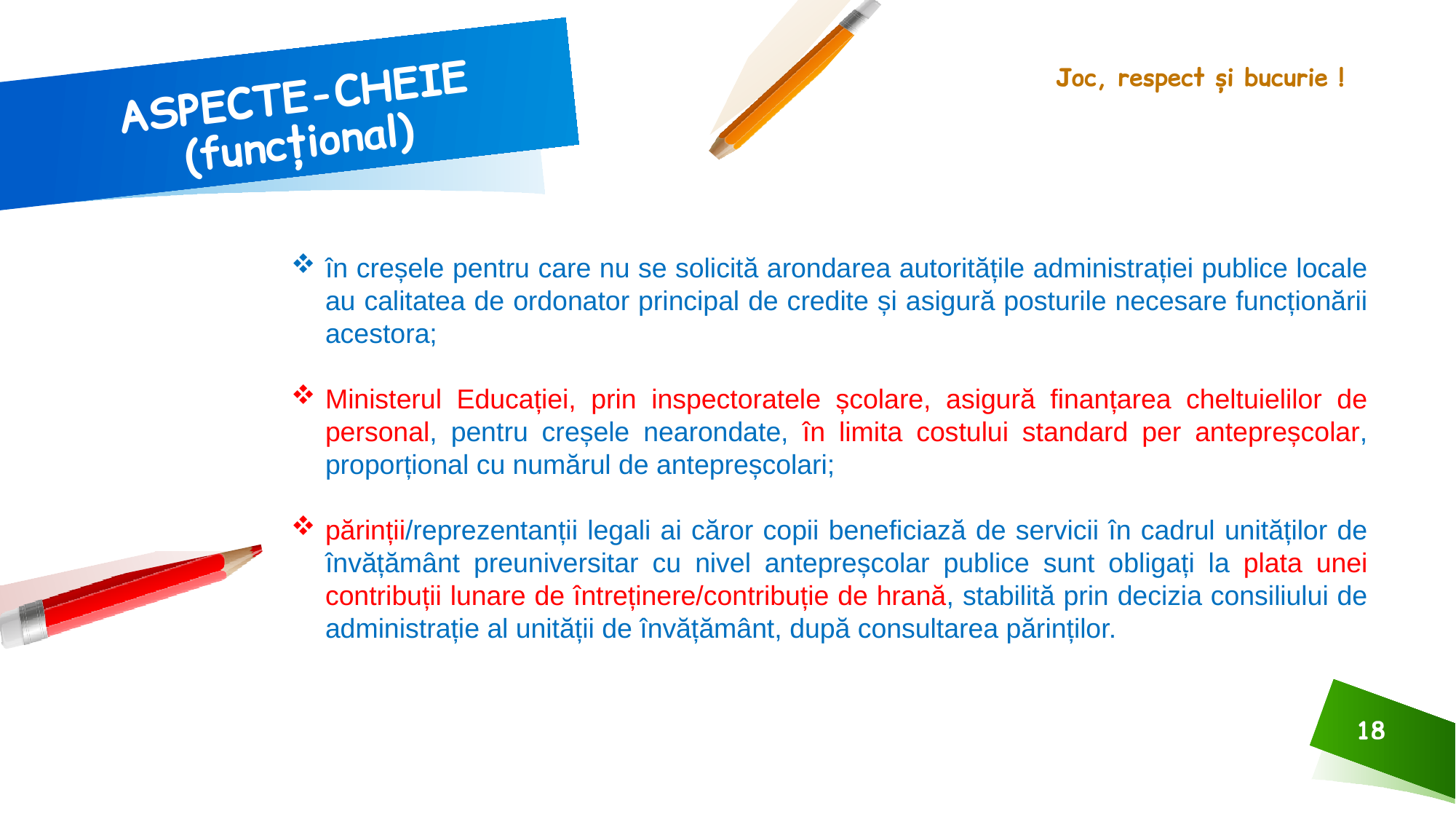

# ASPECTE-CHEIE (funcțional)
Joc, respect și bucurie !
în creșele pentru care nu se solicită arondarea autoritățile administrației publice locale au calitatea de ordonator principal de credite și asigură posturile necesare funcționării acestora;

Ministerul Educației, prin inspectoratele școlare, asigură finanțarea cheltuielilor de personal, pentru creșele nearondate, în limita costului standard per antepreșcolar, proporțional cu numărul de antepreșcolari;

părinții/reprezentanții legali ai căror copii beneficiază de servicii în cadrul unităților de învățământ preuniversitar cu nivel antepreșcolar publice sunt obligați la plata unei contribuții lunare de întreținere/contribuție de hrană, stabilită prin decizia consiliului de administrație al unității de învățământ, după consultarea părinților.

18